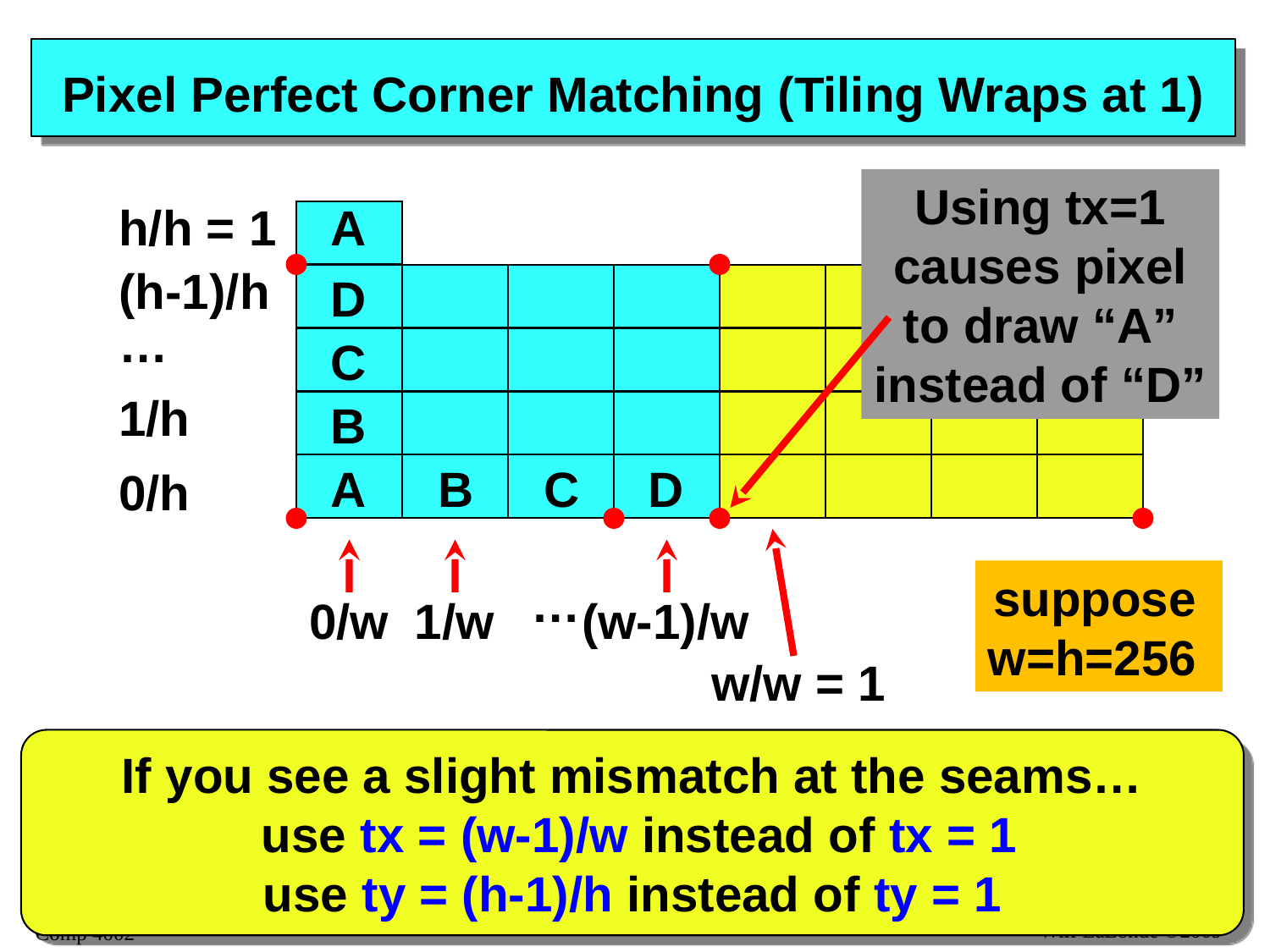

# Pixel Perfect Corner Matching (Tiling Wraps at 1)
Using tx=1
causes pixel
to draw “A”
instead of “D”
h/h = 1
A

(h-1)/h

D

…

C

1/h
B

A
B
C
D
0/h

suppose
w=h=256
…
0/w
1/w
(w-1)/w
w/w = 1
If you see a slight mismatch at the seams…
 use tx = (w-1)/w instead of tx = 1
use ty = (h-1)/h instead of ty = 1